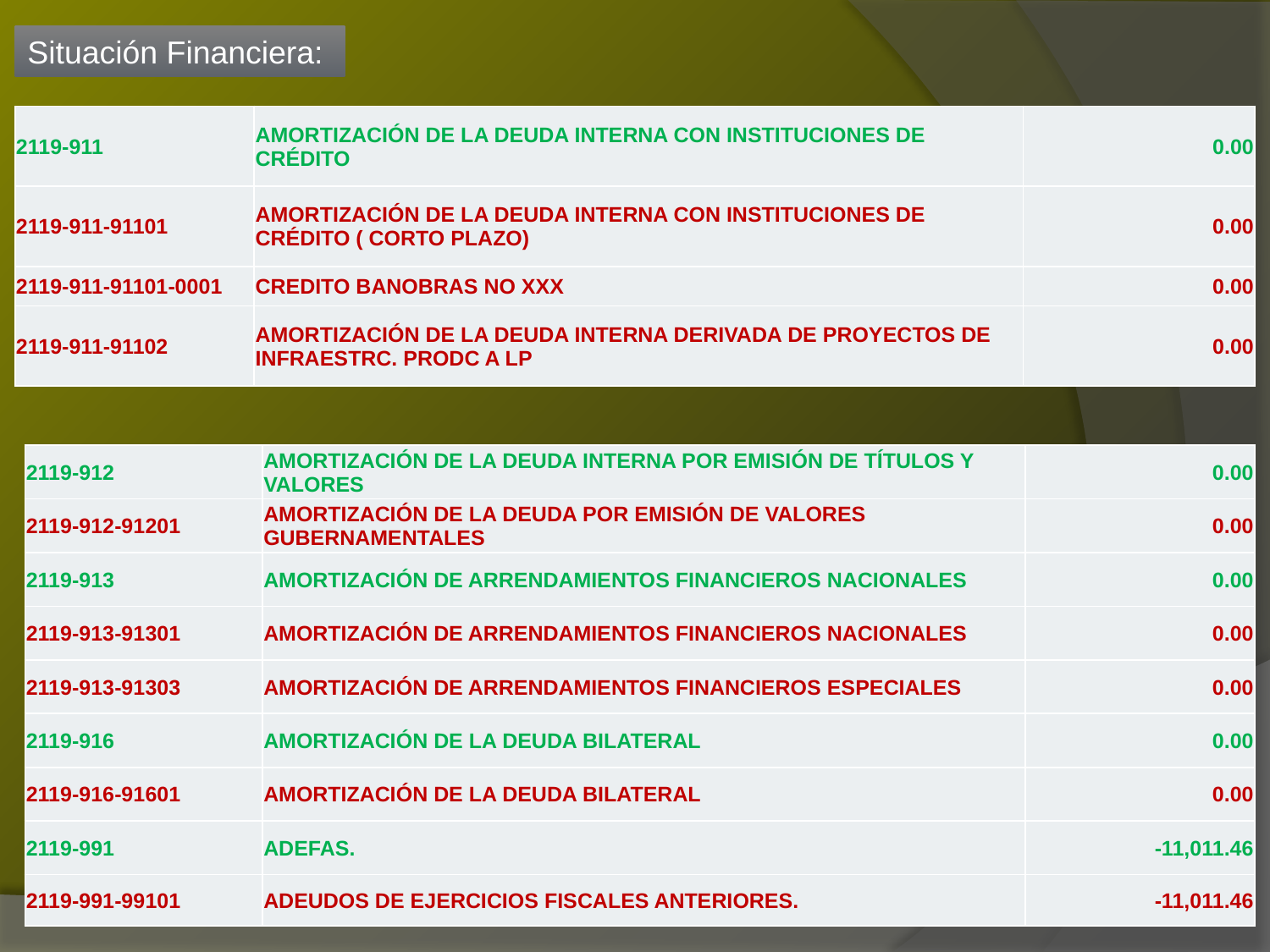

Situación Financiera:
| 2119-911 | AMORTIZACIÓN DE LA DEUDA INTERNA CON INSTITUCIONES DE CRÉDITO | 0.00 |
| --- | --- | --- |
| 2119-911-91101 | AMORTIZACIÓN DE LA DEUDA INTERNA CON INSTITUCIONES DE CRÉDITO ( CORTO PLAZO) | 0.00 |
| 2119-911-91101-0001 | CREDITO BANOBRAS NO XXX | 0.00 |
| 2119-911-91102 | AMORTIZACIÓN DE LA DEUDA INTERNA DERIVADA DE PROYECTOS DE INFRAESTRC. PRODC A LP | 0.00 |
| 2119-912 | AMORTIZACIÓN DE LA DEUDA INTERNA POR EMISIÓN DE TÍTULOS Y VALORES | 0.00 |
| --- | --- | --- |
| 2119-912-91201 | AMORTIZACIÓN DE LA DEUDA POR EMISIÓN DE VALORES GUBERNAMENTALES | 0.00 |
| 2119-913 | AMORTIZACIÓN DE ARRENDAMIENTOS FINANCIEROS NACIONALES | 0.00 |
| 2119-913-91301 | AMORTIZACIÓN DE ARRENDAMIENTOS FINANCIEROS NACIONALES | 0.00 |
| 2119-913-91303 | AMORTIZACIÓN DE ARRENDAMIENTOS FINANCIEROS ESPECIALES | 0.00 |
| 2119-916 | AMORTIZACIÓN DE LA DEUDA BILATERAL | 0.00 |
| 2119-916-91601 | AMORTIZACIÓN DE LA DEUDA BILATERAL | 0.00 |
| 2119-991 | ADEFAS. | -11,011.46 |
| 2119-991-99101 | ADEUDOS DE EJERCICIOS FISCALES ANTERIORES. | -11,011.46 |